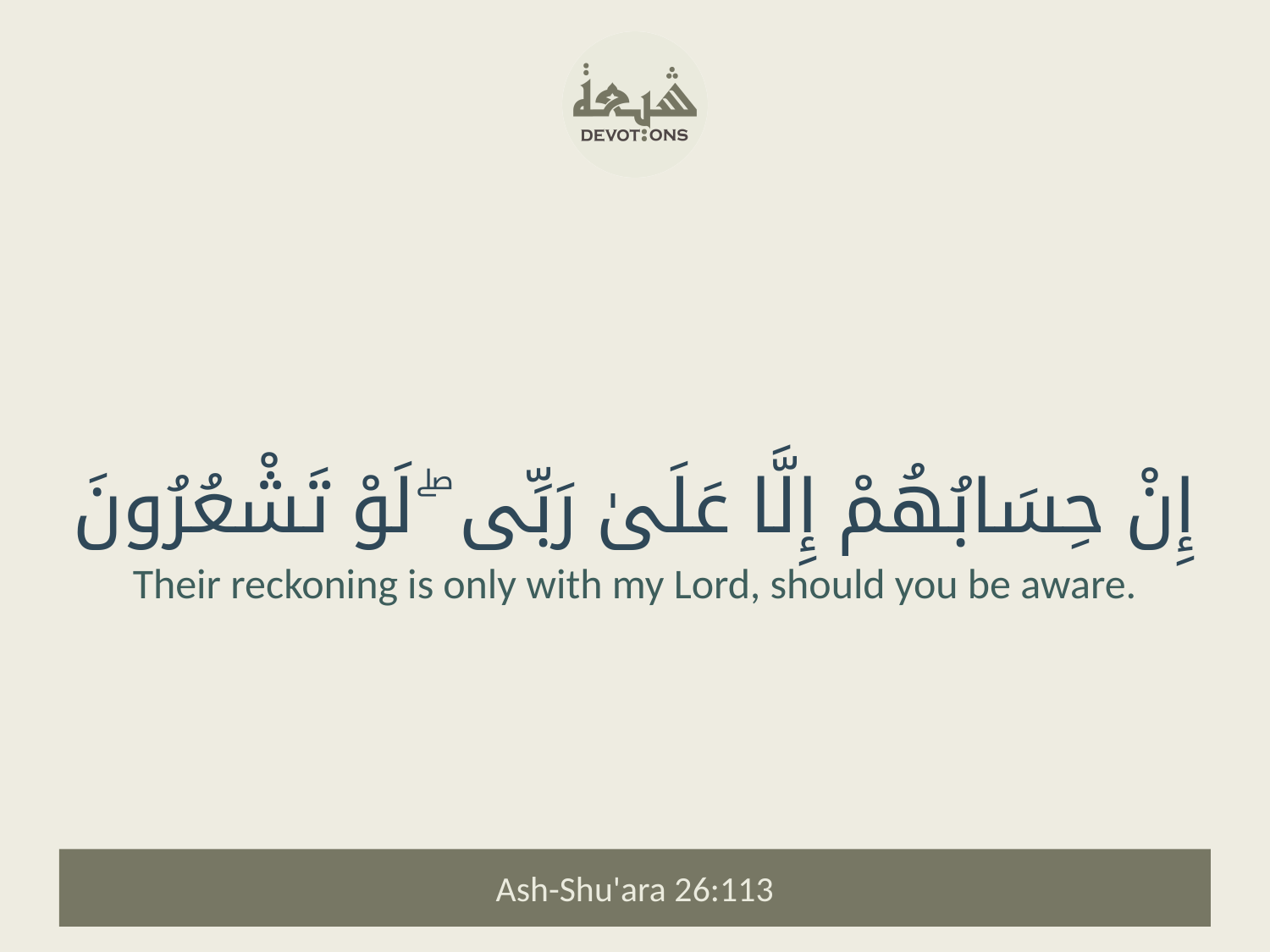

إِنْ حِسَابُهُمْ إِلَّا عَلَىٰ رَبِّى ۖ لَوْ تَشْعُرُونَ
Their reckoning is only with my Lord, should you be aware.
Ash-Shu'ara 26:113